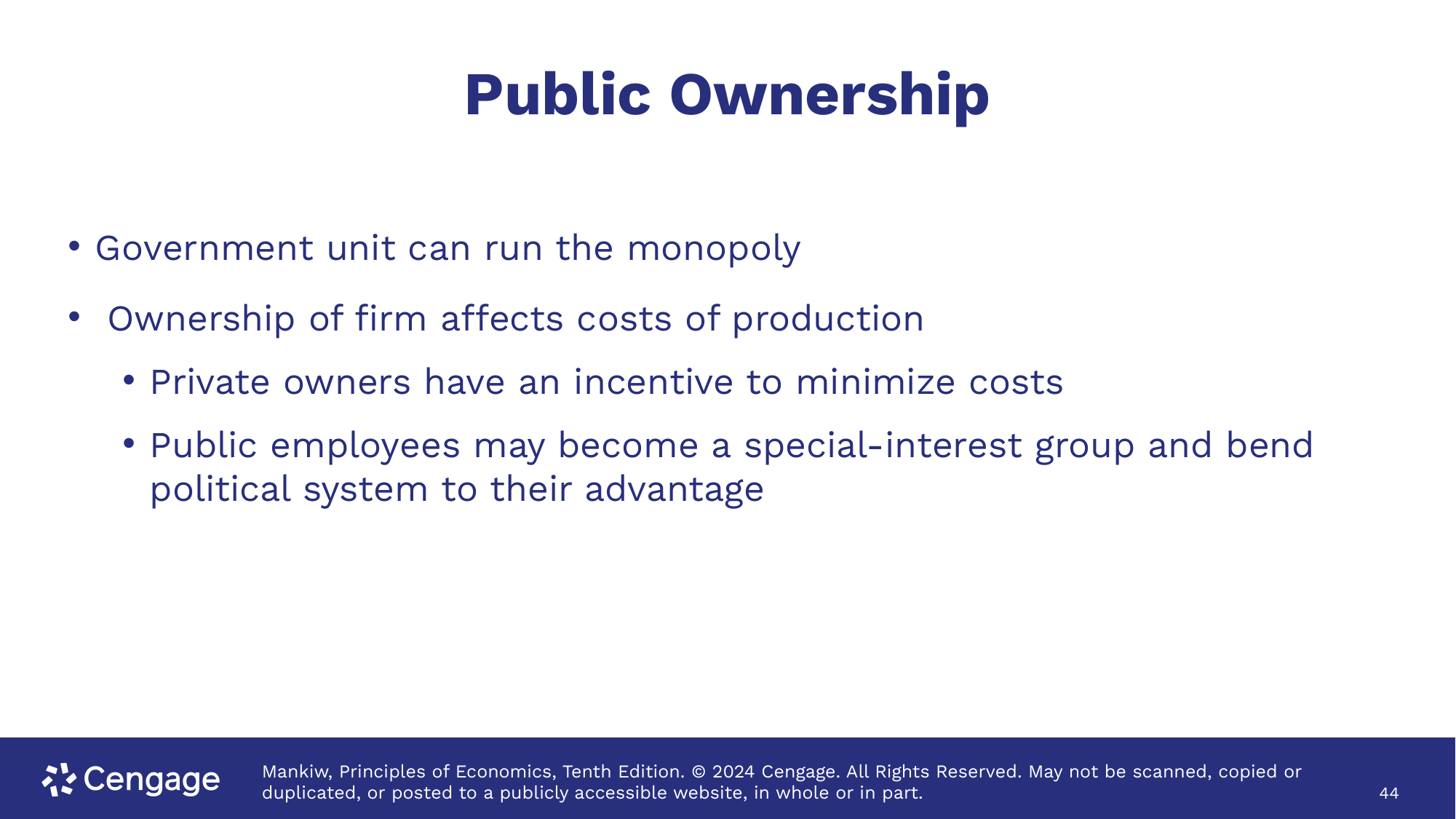

# Public Ownership
Government unit can run the monopoly
 Ownership of firm affects costs of production
Private owners have an incentive to minimize costs
Public employees may become a special-interest group and bend political system to their advantage